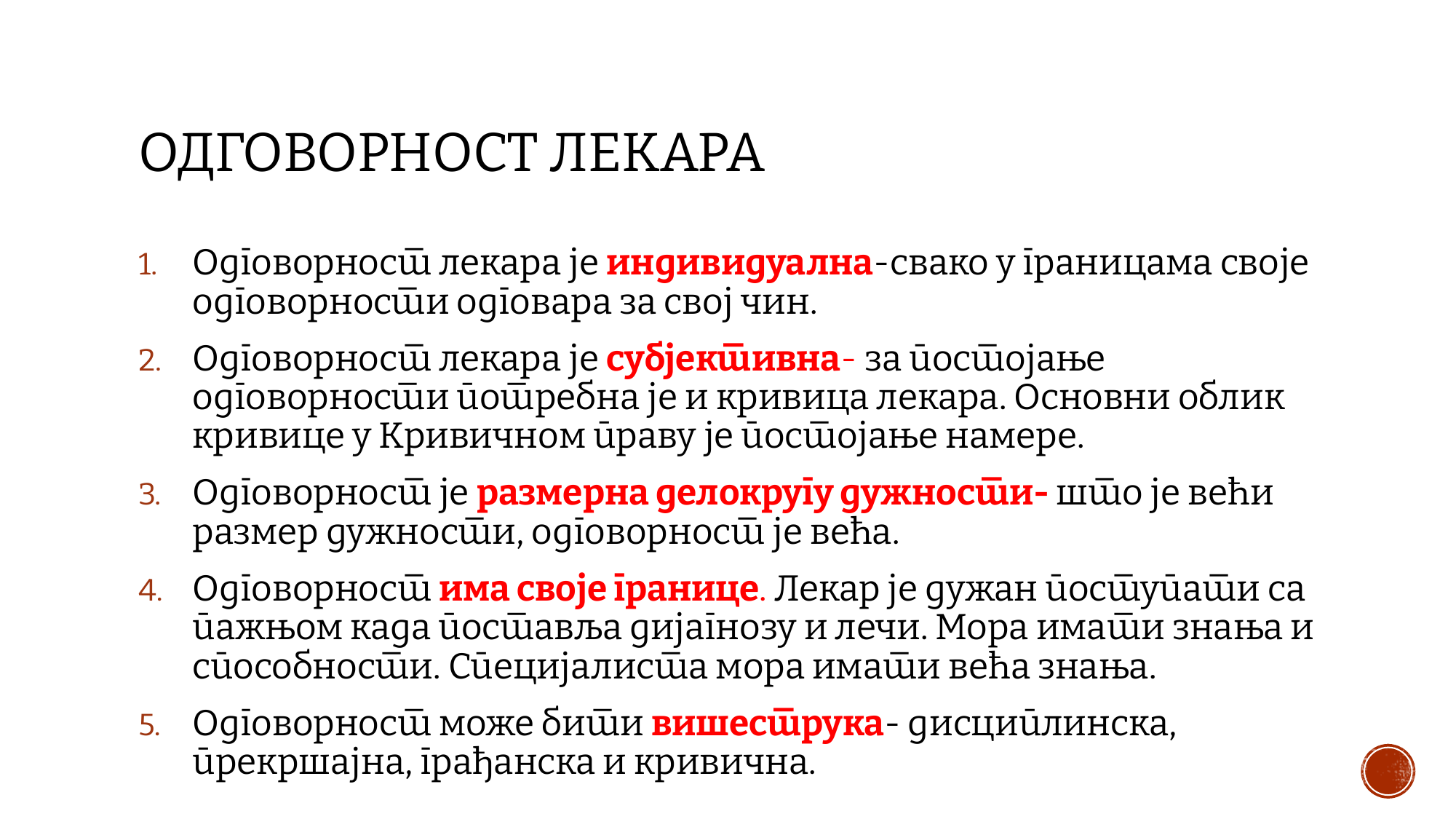

# Одговорност лекара
Одговорност лекара је индивидуална-свако у границама своје одговорности одговара за свој чин.
Одговорност лекара је субјективна- за постојање одговорности потребна је и кривица лекара. Основни облик кривице у Кривичном праву је постојање намере.
Одговорност је размерна делокругу дужности- што је већи размер дужности, одговорност је већа.
Одговорност има своје границе. Лекар је дужан поступати са пажњом када поставља дијагнозу и лечи. Мора имати знања и способности. Специјалиста мора имати већа знања.
Одговорност може бити вишеструка- дисциплинска, прекршајна, грађанска и кривична.